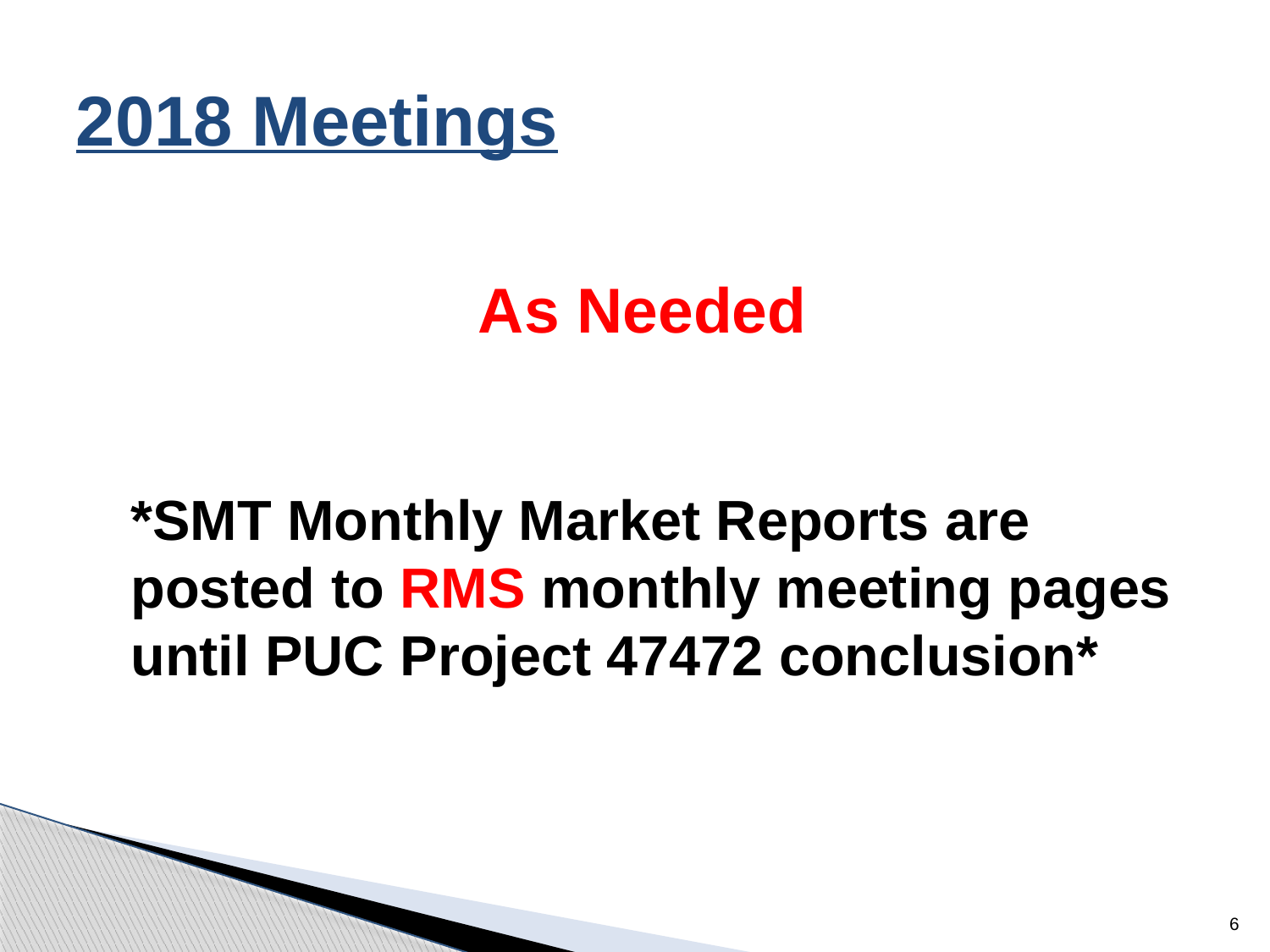

# 2018 Meetings

As Needed

*SMT Monthly Market Reports are posted to RMS monthly meeting pages until PUC Project 47472 conclusion*
6